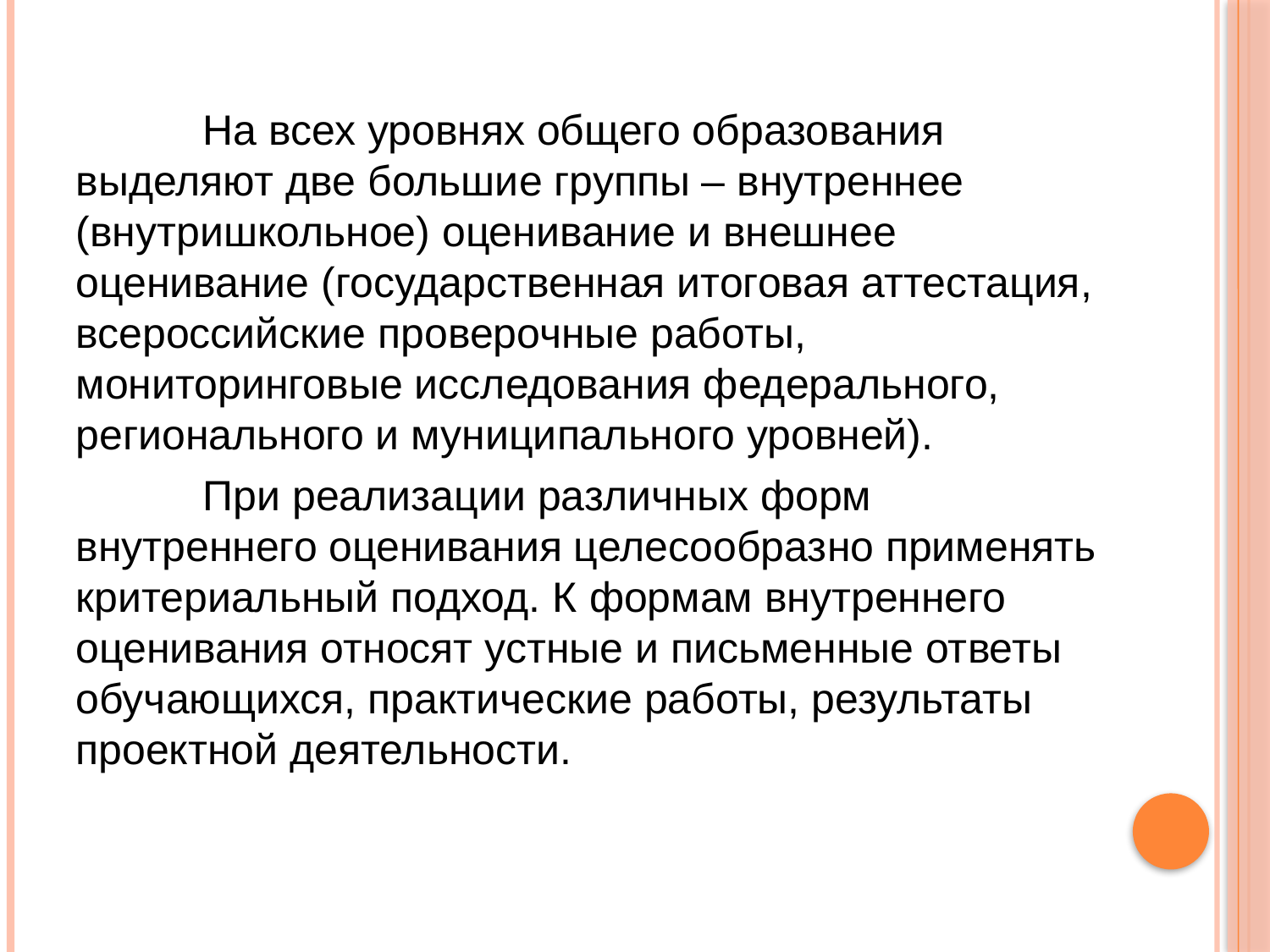

На всех уровнях общего образования выделяют две большие группы – внутреннее (внутришкольное) оценивание и внешнее оценивание (государственная итоговая аттестация, всероссийские проверочные работы, мониторинговые исследования федерального, регионального и муниципального уровней).
	При реализации различных форм внутреннего оценивания целесообразно применять критериальный подход. К формам внутреннего оценивания относят устные и письменные ответы обучающихся, практические работы, результаты проектной деятельности.